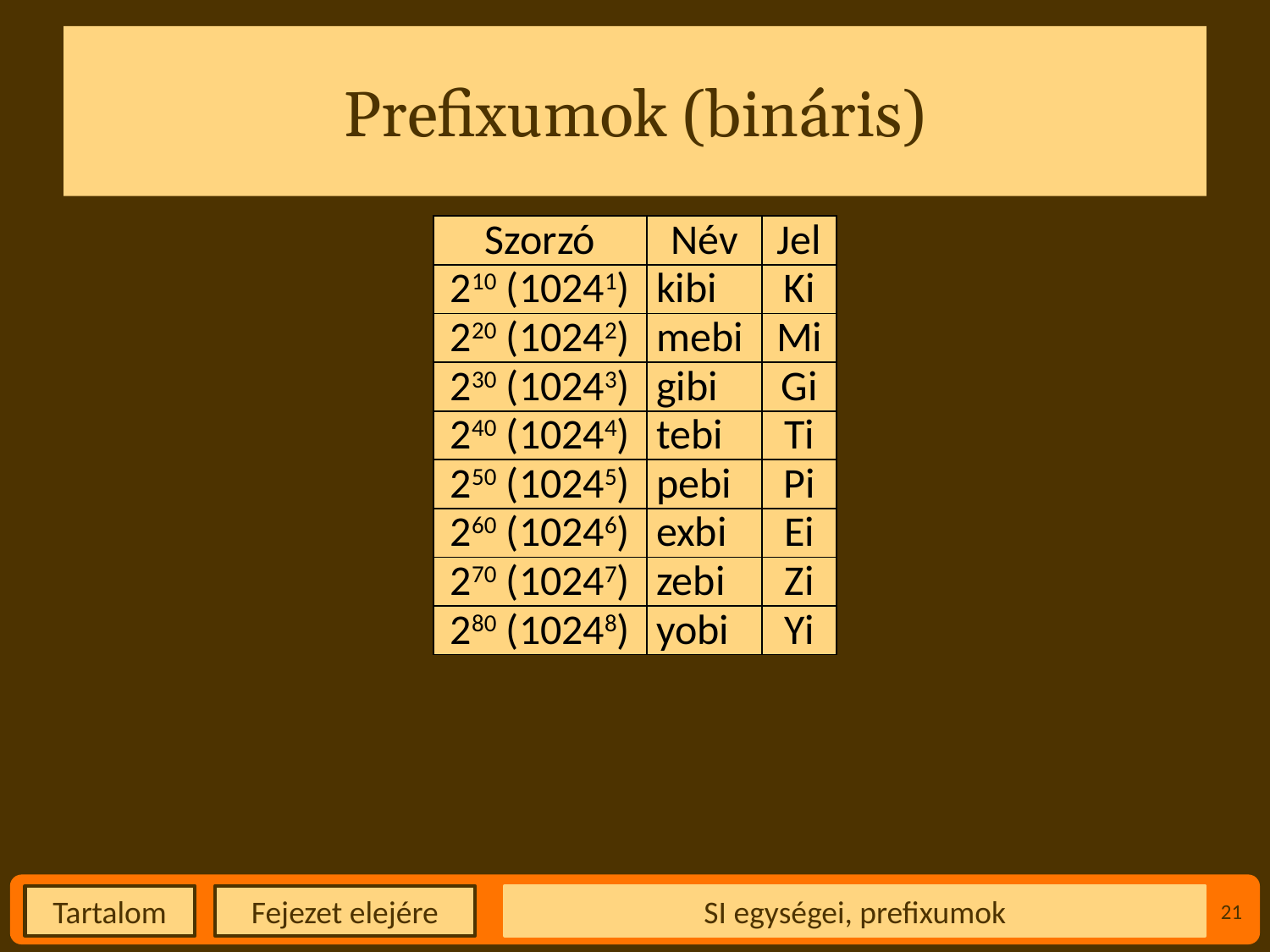

# Prefixumok (bináris)
| Szorzó | Név | Jel |
| --- | --- | --- |
| 210 (10241) | kibi | Ki |
| 220 (10242) | mebi | Mi |
| 230 (10243) | gibi | Gi |
| 240 (10244) | tebi | Ti |
| 250 (10245) | pebi | Pi |
| 260 (10246) | exbi | Ei |
| 270 (10247) | zebi | Zi |
| 280 (10248) | yobi | Yi |
SI egységei, prefixumok
21
Fejezet elejére